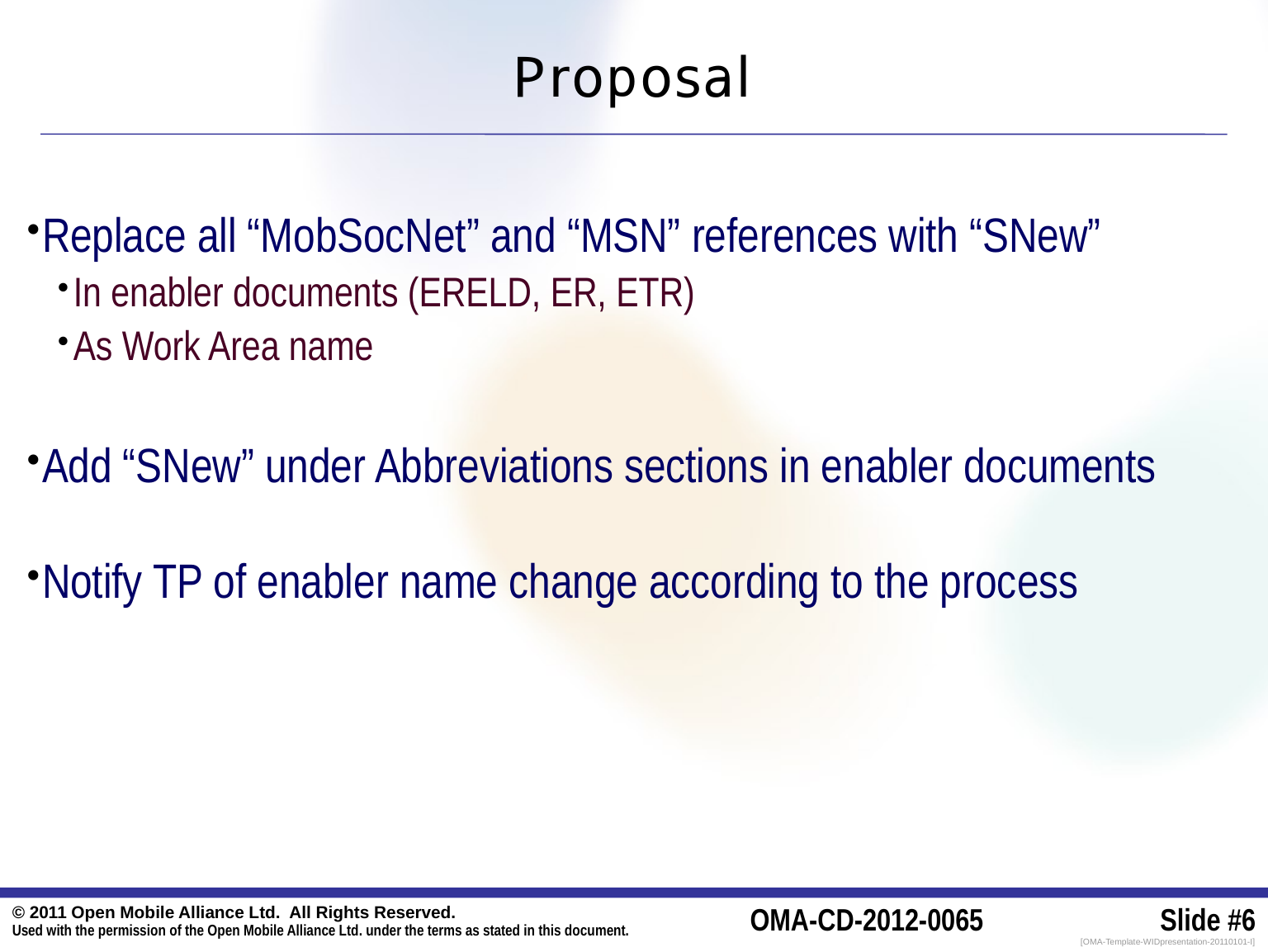

Proposal

Replace all “MobSocNet” and “MSN” references with “SNew”
In enabler documents (ERELD, ER, ETR)
As Work Area name

Add “SNew” under Abbreviations sections in enabler documents

Notify TP of enabler name change according to the process